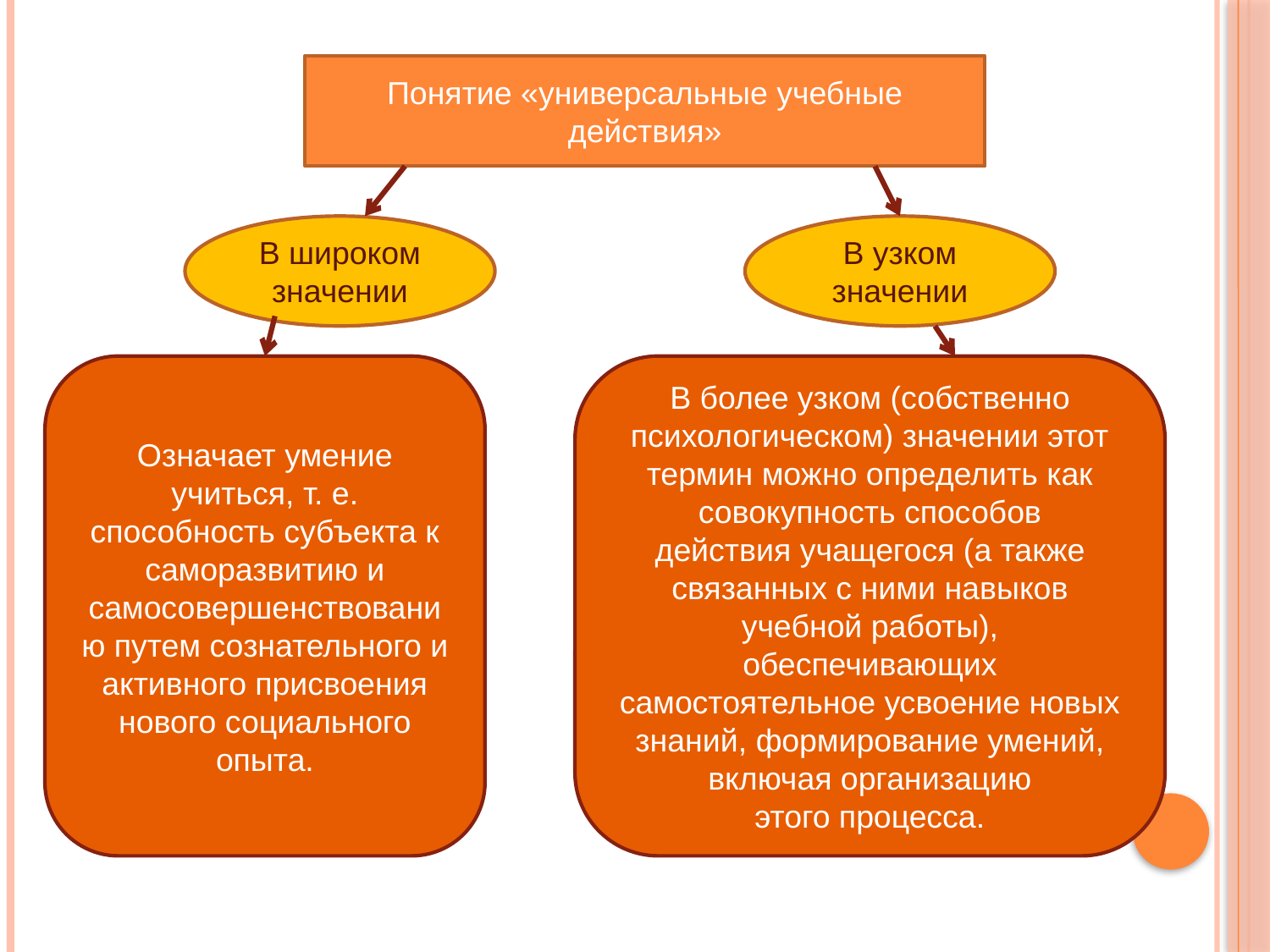

Понятие «универсальные учебные действия»
В широком значении
В узком значении
Означает умение учиться, т. е. способность субъекта к саморазвитию и самосовершенствованию путем сознательного и активного присвоения нового социального опыта.
В более узком (собственно психологическом) значении этот
термин можно определить как совокупность способов
действия учащегося (а также связанных с ними навыков учебной работы), обеспечивающих самостоятельное усвоение новых знаний, формирование умений, включая организацию
этого процесса.